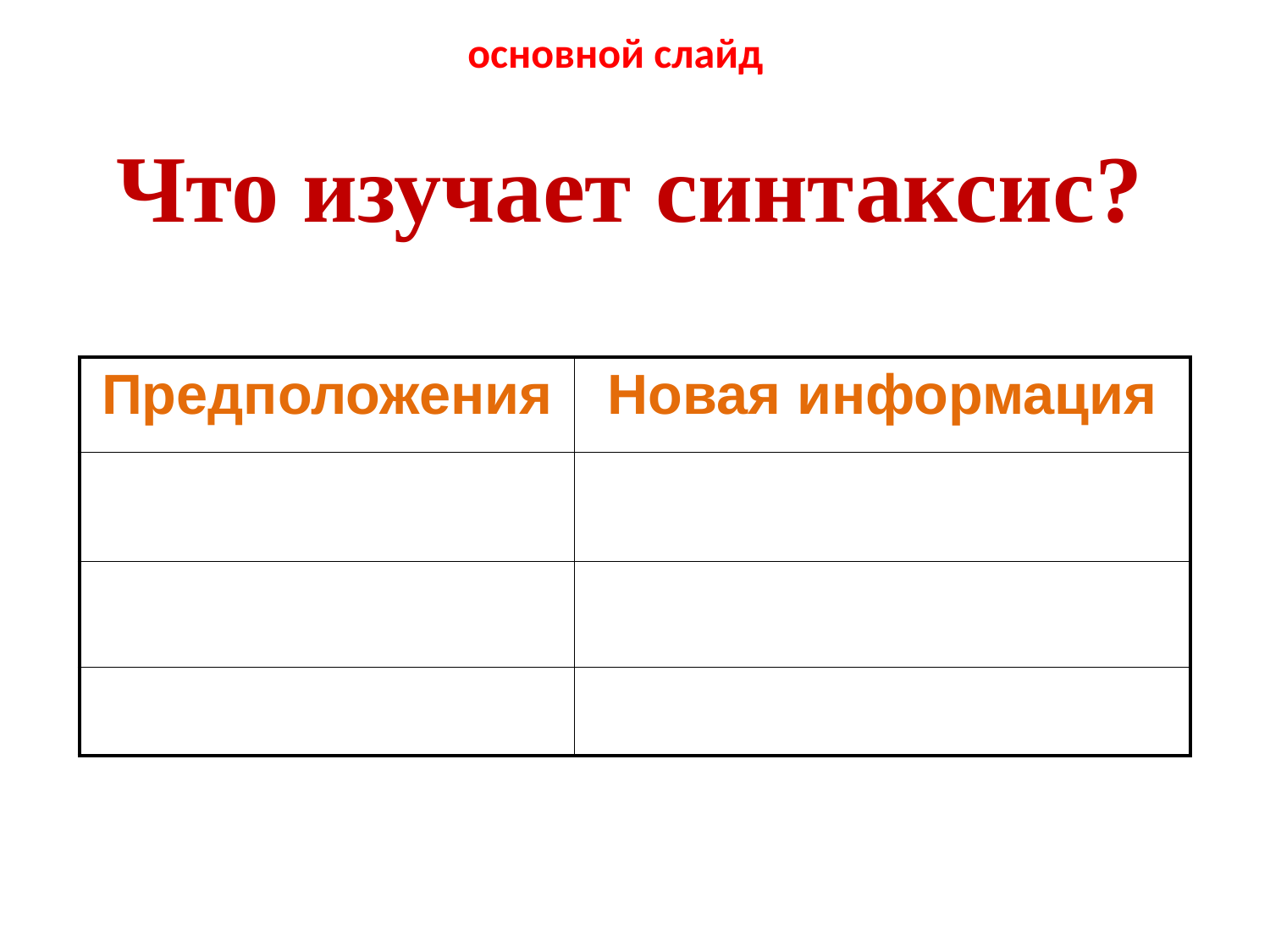

основной слайд
Что изучает синтаксис?
| Предположения | Новая информация |
| --- | --- |
|  |  |
|  |  |
|  |  |